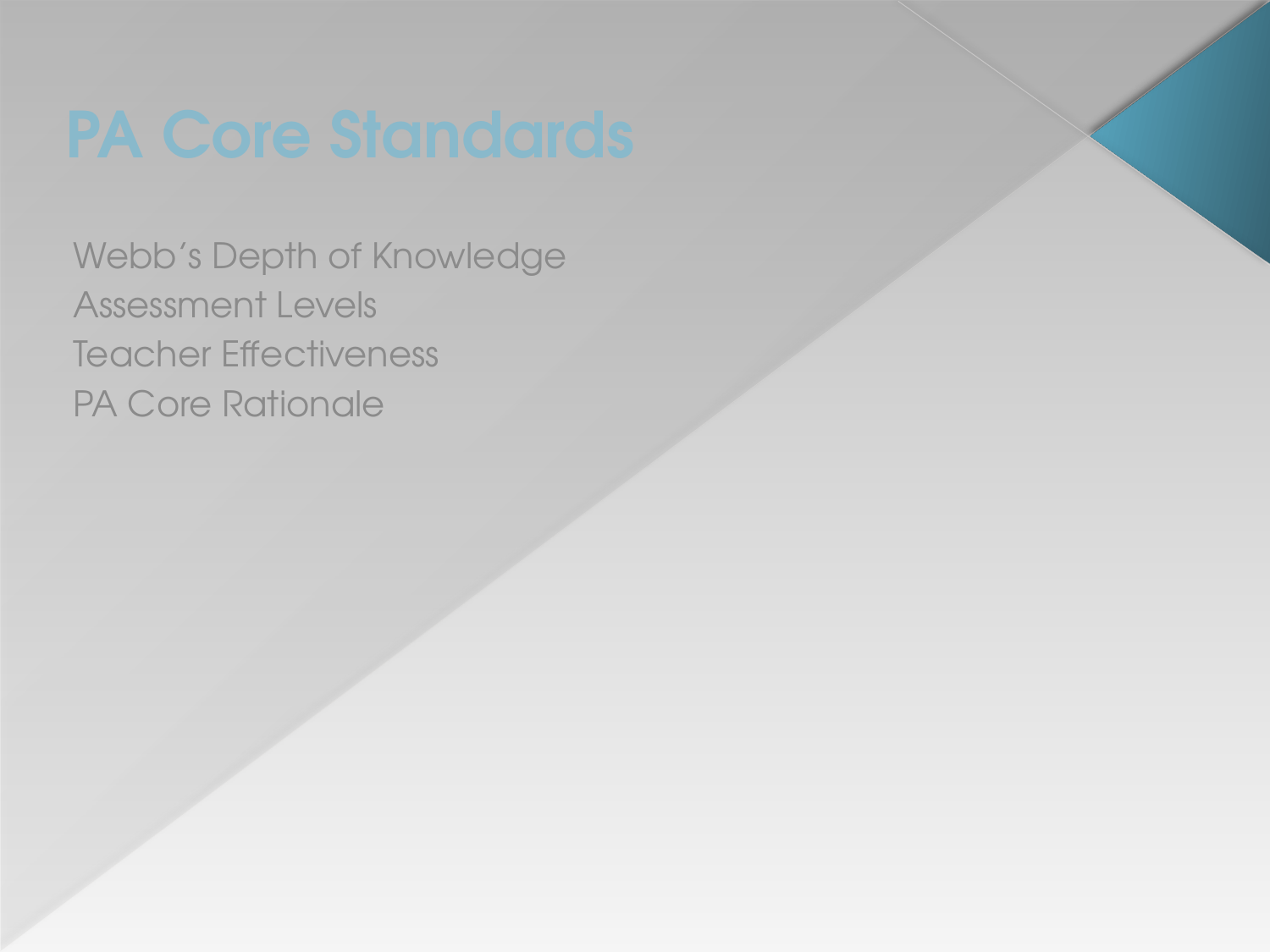

# PA Core Standards
Webb’s Depth of Knowledge
Assessment Levels
Teacher Effectiveness
PA Core Rationale